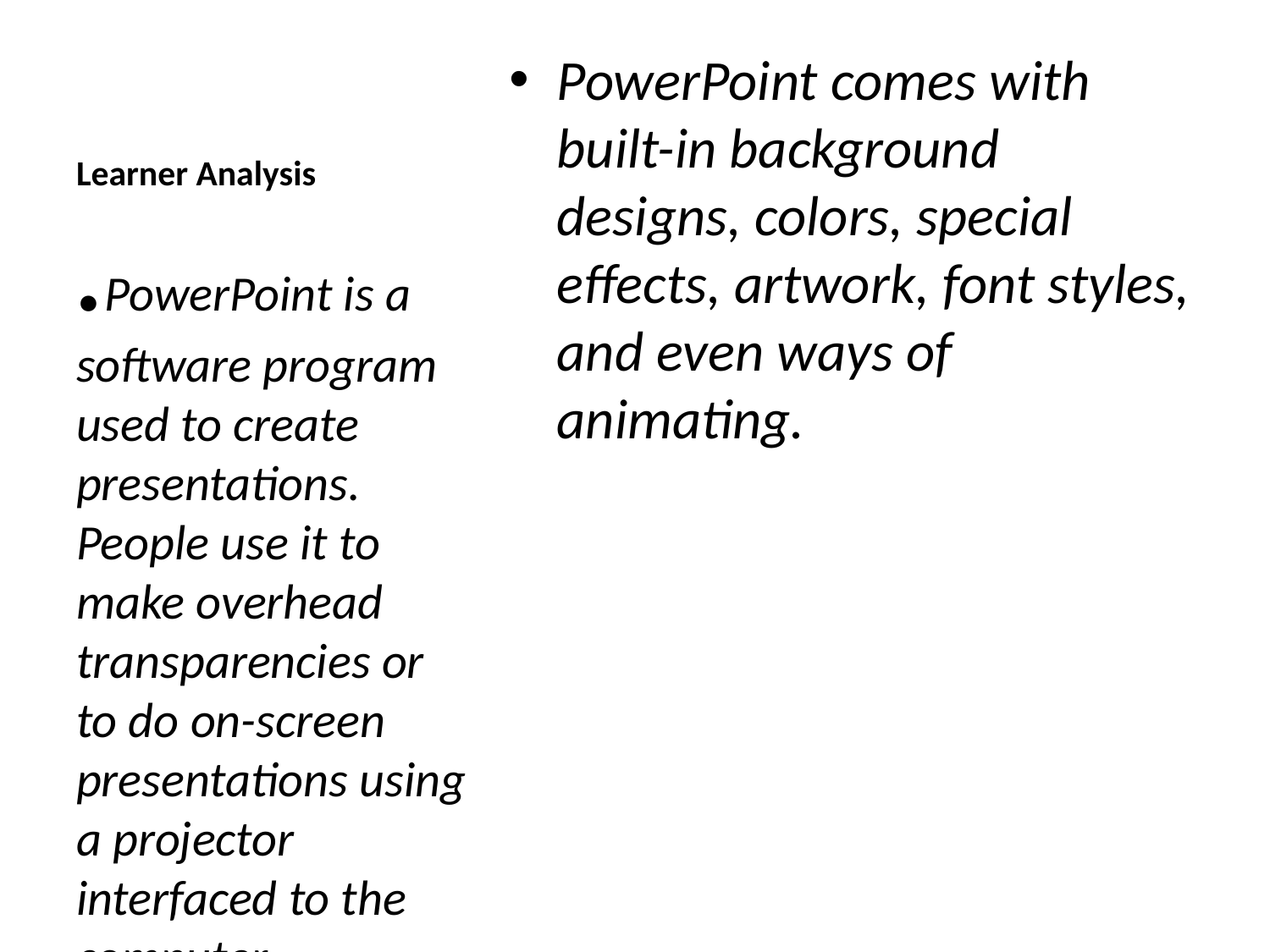

# Learner Analysis
PowerPoint comes with built-in background designs, colors, special effects, artwork, font styles, and even ways of animating.
.PowerPoint is a software program used to create presentations. People use it to make overhead transparencies or to do on-screen presentations using a projector interfaced to the computer.